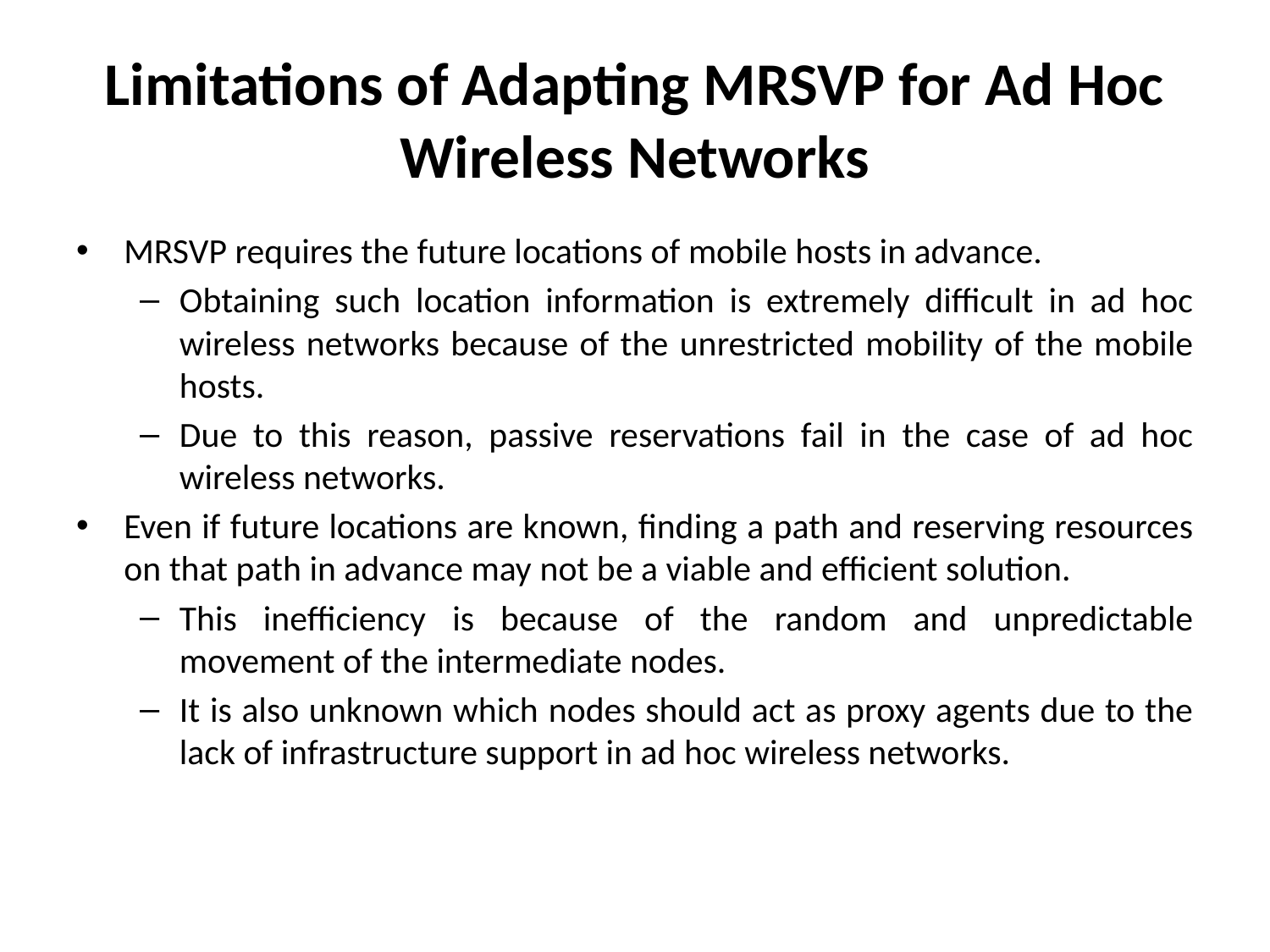

# Limitations of Adapting MRSVP for Ad Hoc Wireless Networks
MRSVP requires the future locations of mobile hosts in advance.
Obtaining such location information is extremely difficult in ad hoc wireless networks because of the unrestricted mobility of the mobile hosts.
Due to this reason, passive reservations fail in the case of ad hoc wireless networks.
Even if future locations are known, finding a path and reserving resources on that path in advance may not be a viable and efficient solution.
This inefficiency is because of the random and unpredictable movement of the intermediate nodes.
It is also unknown which nodes should act as proxy agents due to the lack of infrastructure support in ad hoc wireless networks.